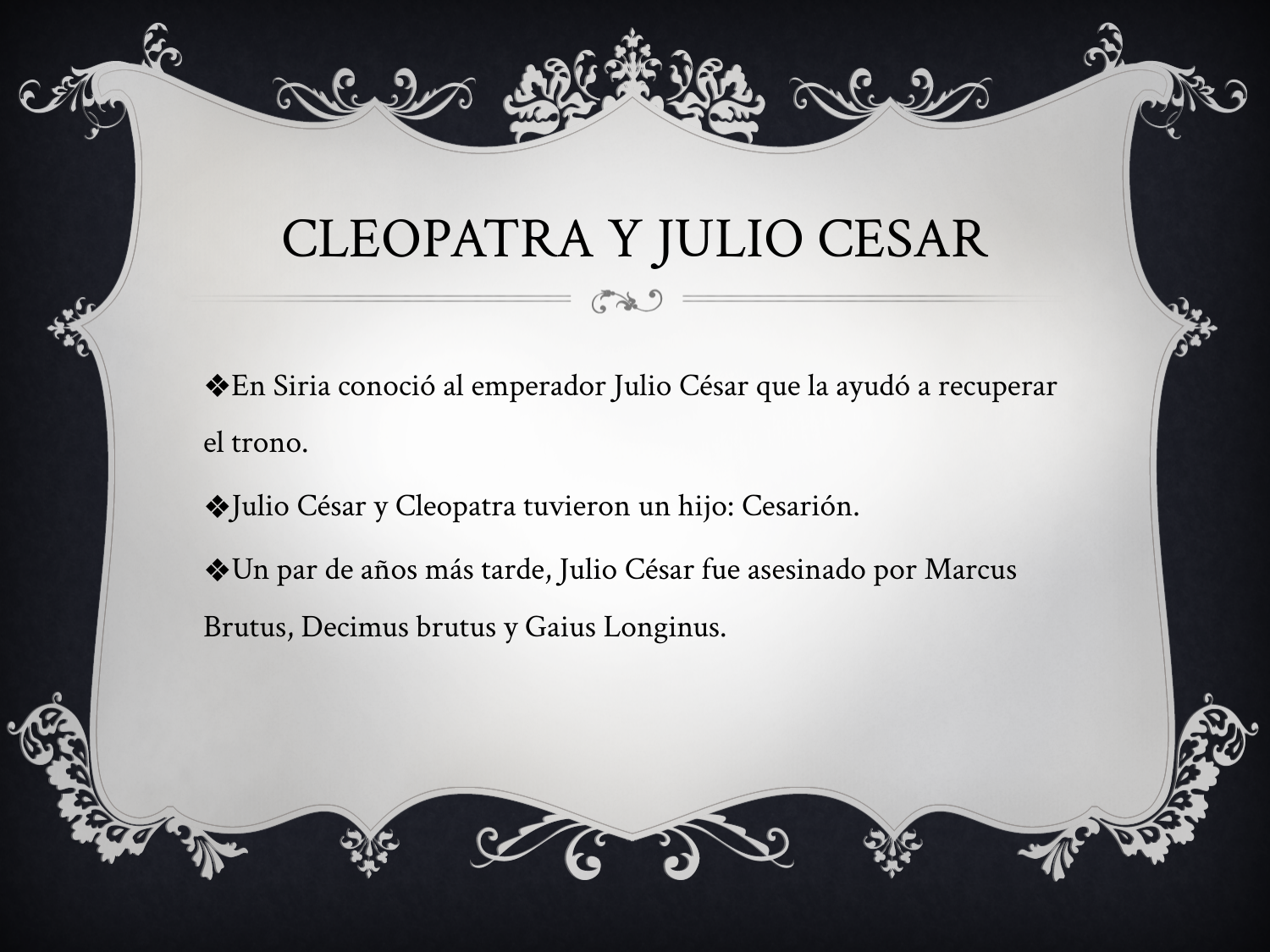

# CLEOPATRA Y JULIO CESAR
En Siria conoció al emperador Julio César que la ayudó a recuperar el trono.
Julio César y Cleopatra tuvieron un hijo: Cesarión.
Un par de años más tarde, Julio César fue asesinado por Marcus Brutus, Decimus brutus y Gaius Longinus.